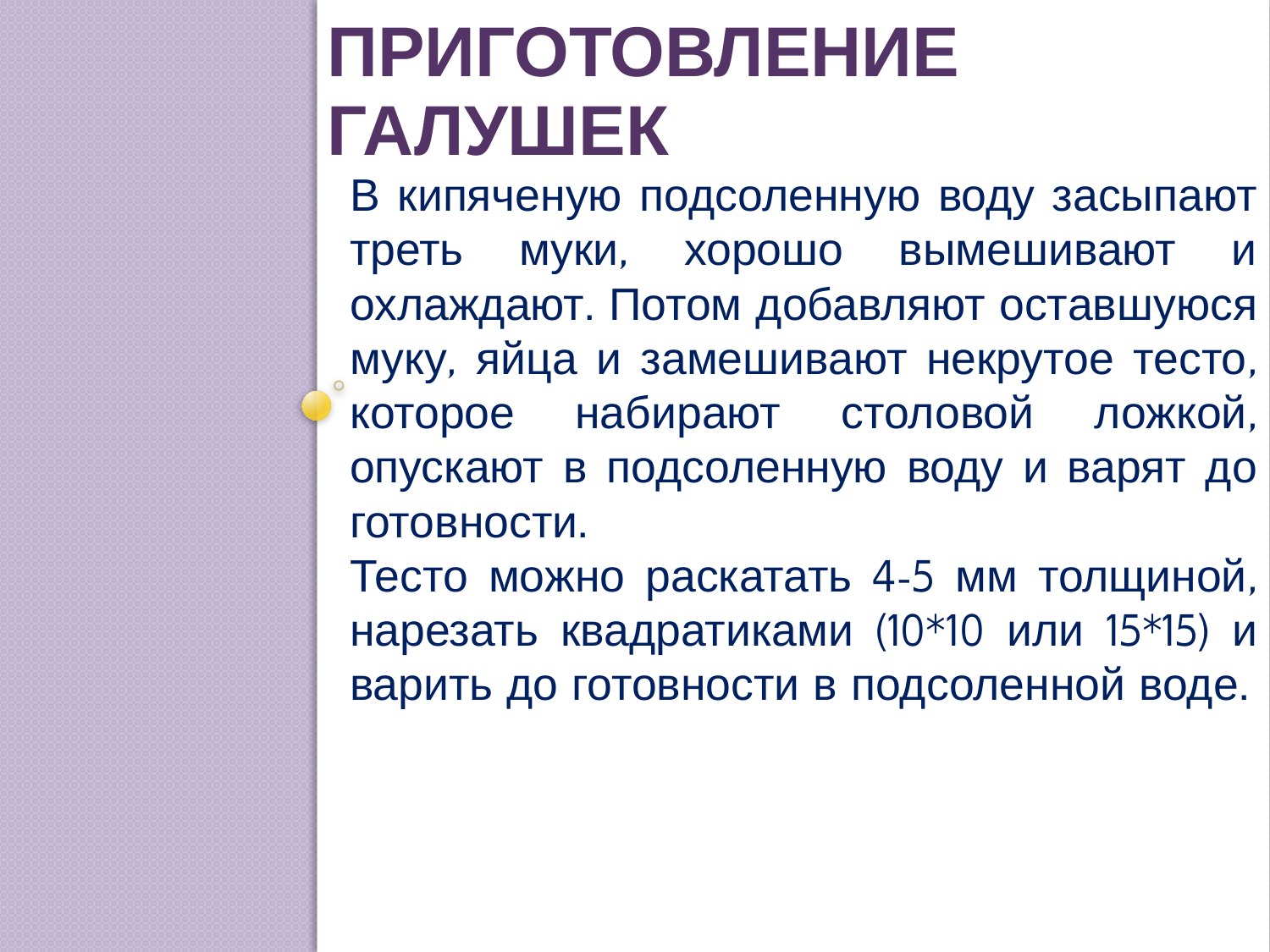

# Приготовление галушек
	В кипяченую подсоленную воду засыпают треть муки, хорошо вымешивают и охлаждают. Потом добавляют оставшуюся муку, яйца и замешивают некрутое тесто, которое набирают столовой ложкой, опускают в подсоленную воду и варят до готовности.
	Тесто можно раскатать 4-5 мм толщиной, нарезать квадратиками (10*10 или 15*15) и варить до готовности в подсоленной воде.